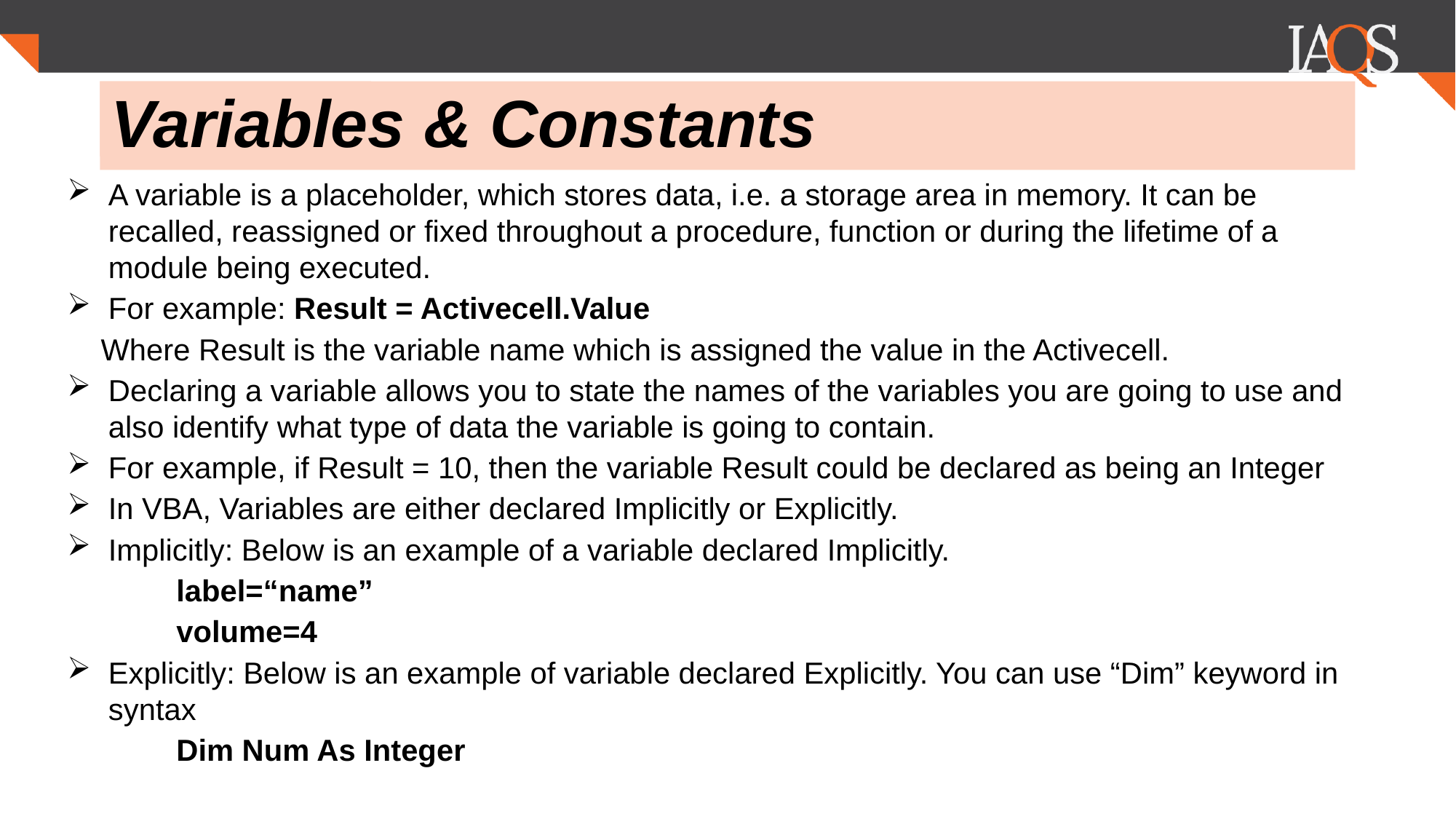

# Variables & Constants

A variable is a placeholder, which stores data, i.e. a storage area in memory. It can be recalled, reassigned or fixed throughout a procedure, function or during the lifetime of a module being executed.
For example: Result = Activecell.Value
    Where Result is the variable name which is assigned the value in the Activecell.
Declaring a variable allows you to state the names of the variables you are going to use and also identify what type of data the variable is going to contain.
For example, if Result = 10, then the variable Result could be declared as being an Integer
In VBA, Variables are either declared Implicitly or Explicitly.
Implicitly: Below is an example of a variable declared Implicitly.
	label=“name”
	volume=4
Explicitly: Below is an example of variable declared Explicitly. You can use “Dim” keyword in syntax
	Dim Num As Integer